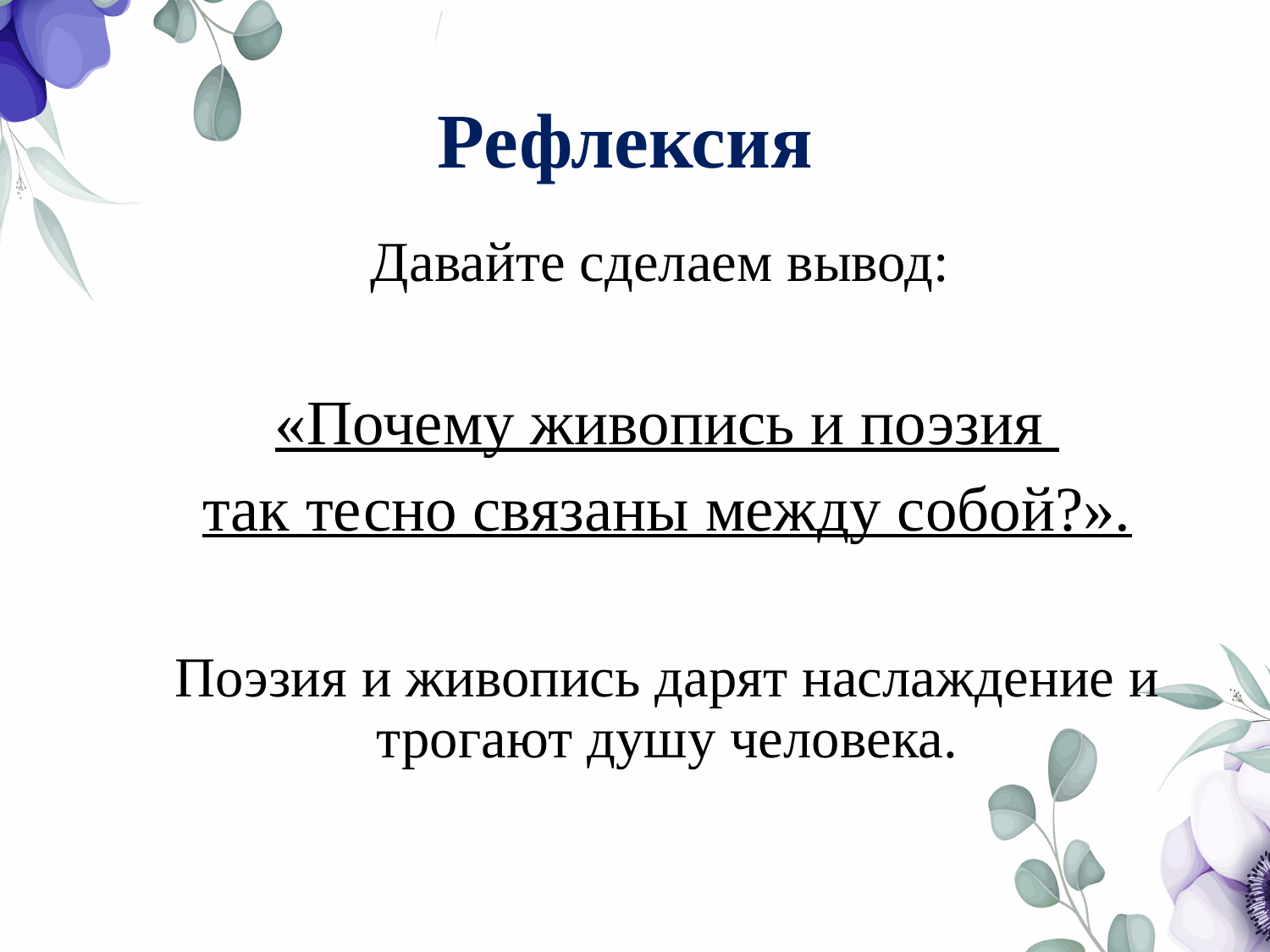

# Рефлексия
Давайте сделаем вывод:

«Почему живопись и поэзия
так тесно связаны между собой?».

Поэзия и живопись дарят наслаждение и трогают душу человека.